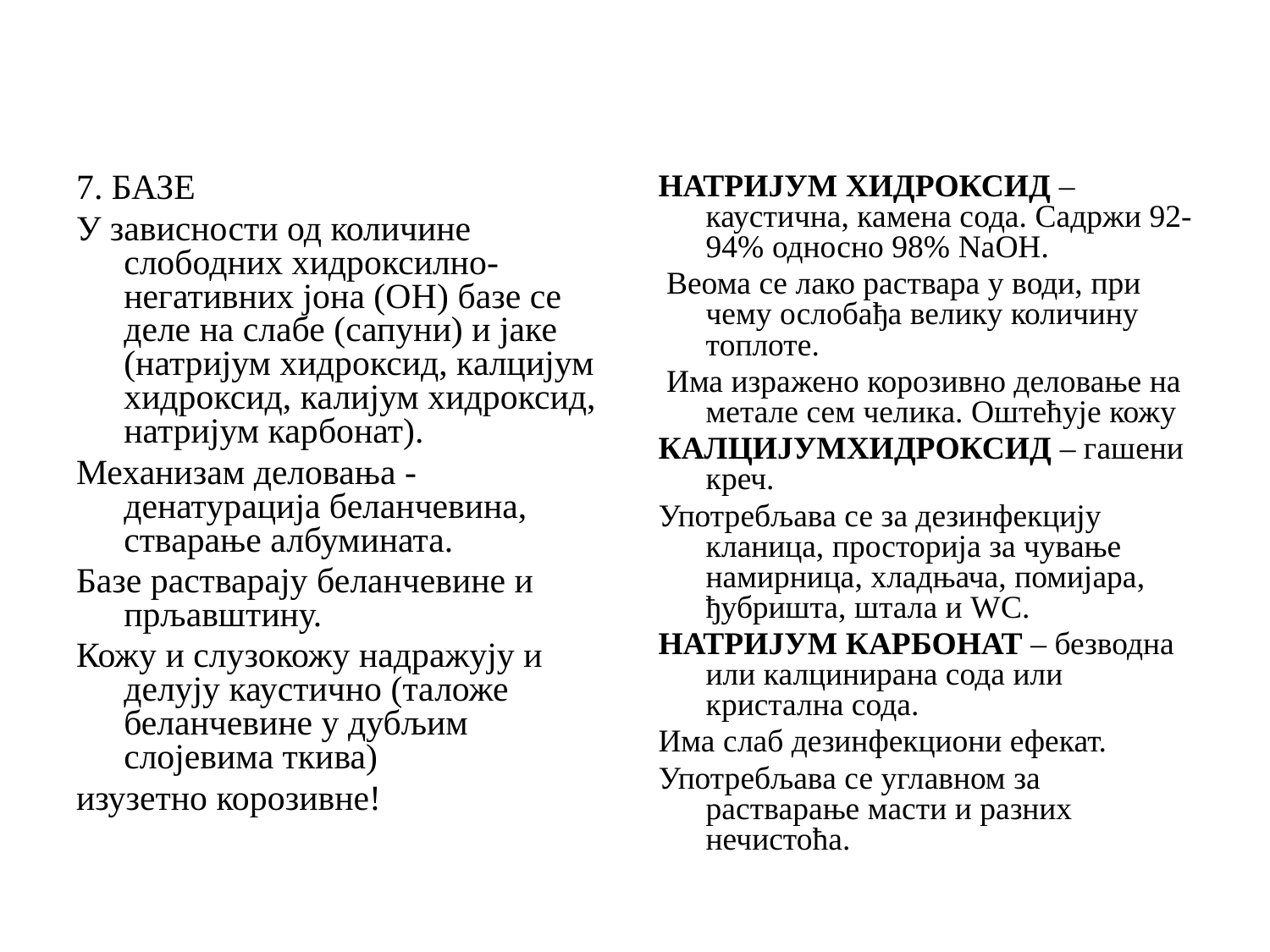

7. БАЗЕ
У зависности од количине слободних хидроксилно-негативних јона (ОH) базе се деле на слабе (сапуни) и јаке (натријум хидроксид, калцијум хидроксид, калијум хидроксид, натријум карбонат).
Механизам деловања -денатурација беланчевина, стварање албумината.
Базе растварају беланчевине и прљавштину.
Кожу и слузокожу надражују и делују каустично (таложе беланчевине у дубљим слојевима ткива)
изузетно корозивне!
НАТРИЈУМ ХИДРОКСИД – каустична, камена сода. Садржи 92-94% односно 98% NaOH.
 Веома се лако раствара у води, при чему ослобађа велику количину топлоте.
 Има изражено корозивно деловање на метале сем челика. Оштећује кожу
КАЛЦИЈУМХИДРОКСИД – гашени креч.
Употребљава се за дезинфекцију кланица, просторија за чување намирница, хладњача, помијара, ђубришта, штала и WC.
НАТРИЈУМ КАРБОНАТ – безводна или калцинирана сода или кристална сода.
Има слаб дезинфекциони ефекат.
Употребљава се углавном за растварање масти и разних нечистоћа.